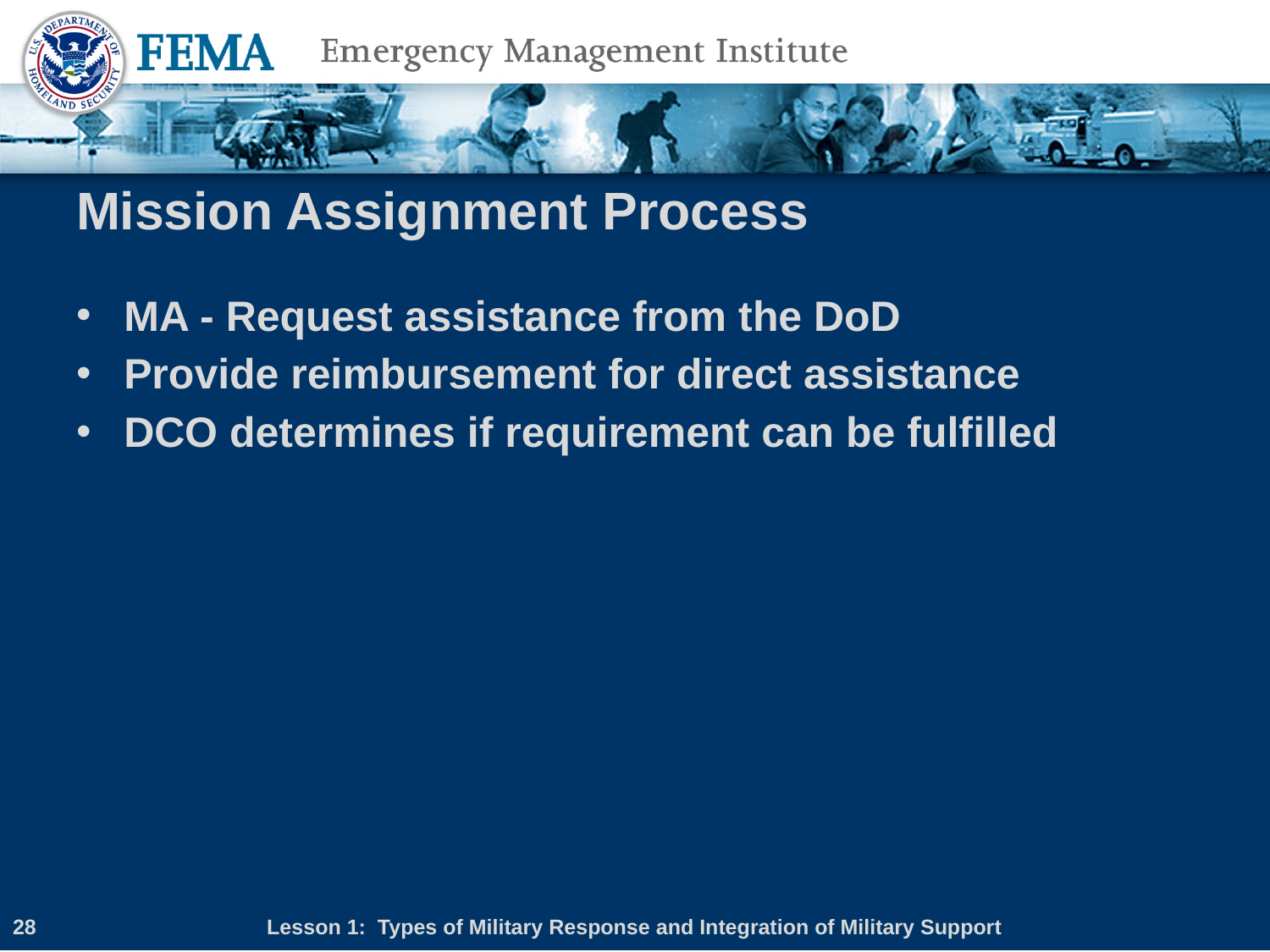

# Mission Assignment Process
MA - Request assistance from the DoD
Provide reimbursement for direct assistance
DCO determines if requirement can be fulfilled
28
Lesson 1:  Types of Military Response and Integration of Military Support